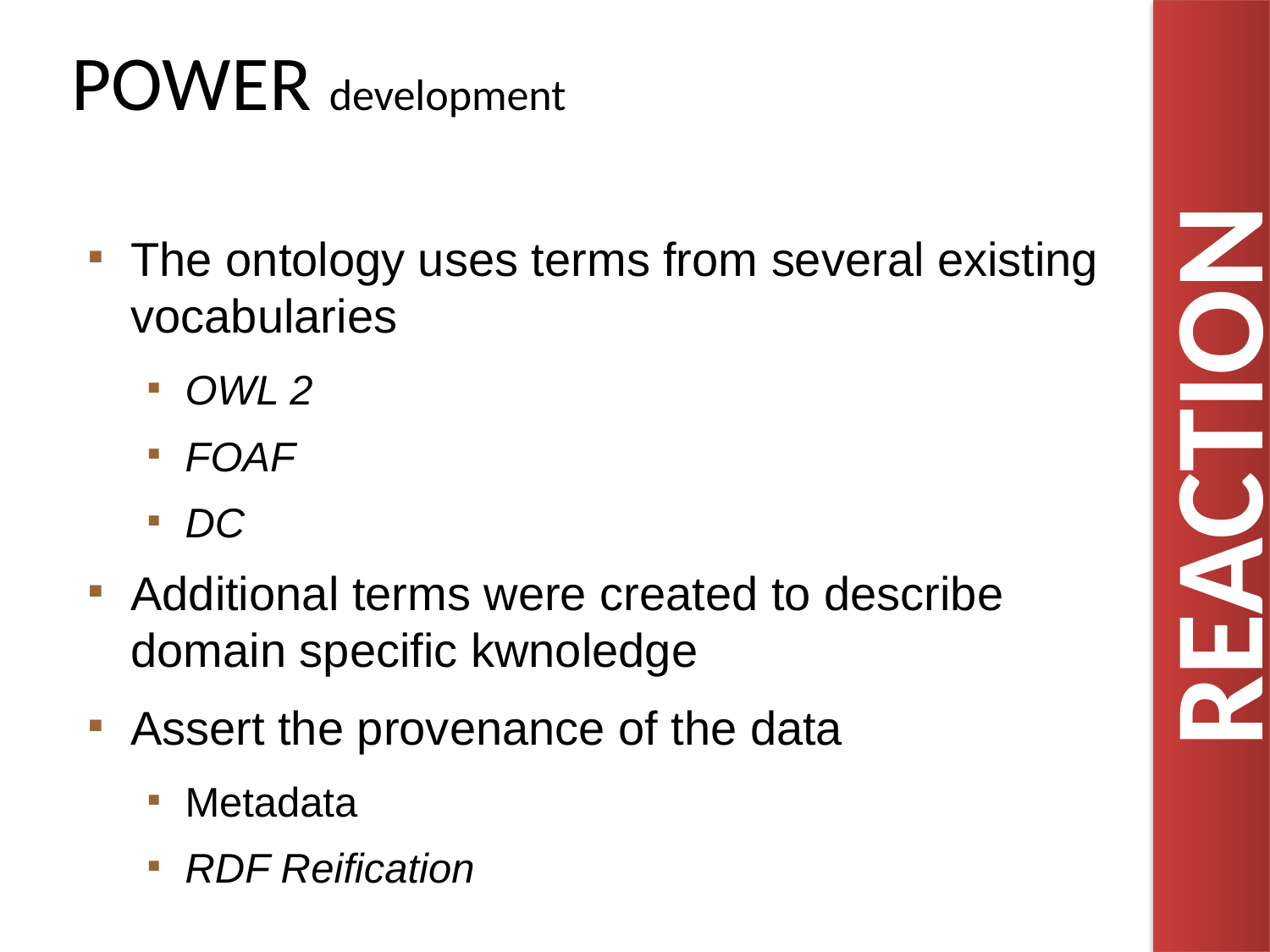

POWER development
The ontology uses terms from several existing vocabularies
OWL 2
FOAF
DC
Additional terms were created to describe domain specific kwnoledge
Assert the provenance of the data
Metadata
RDF Reification